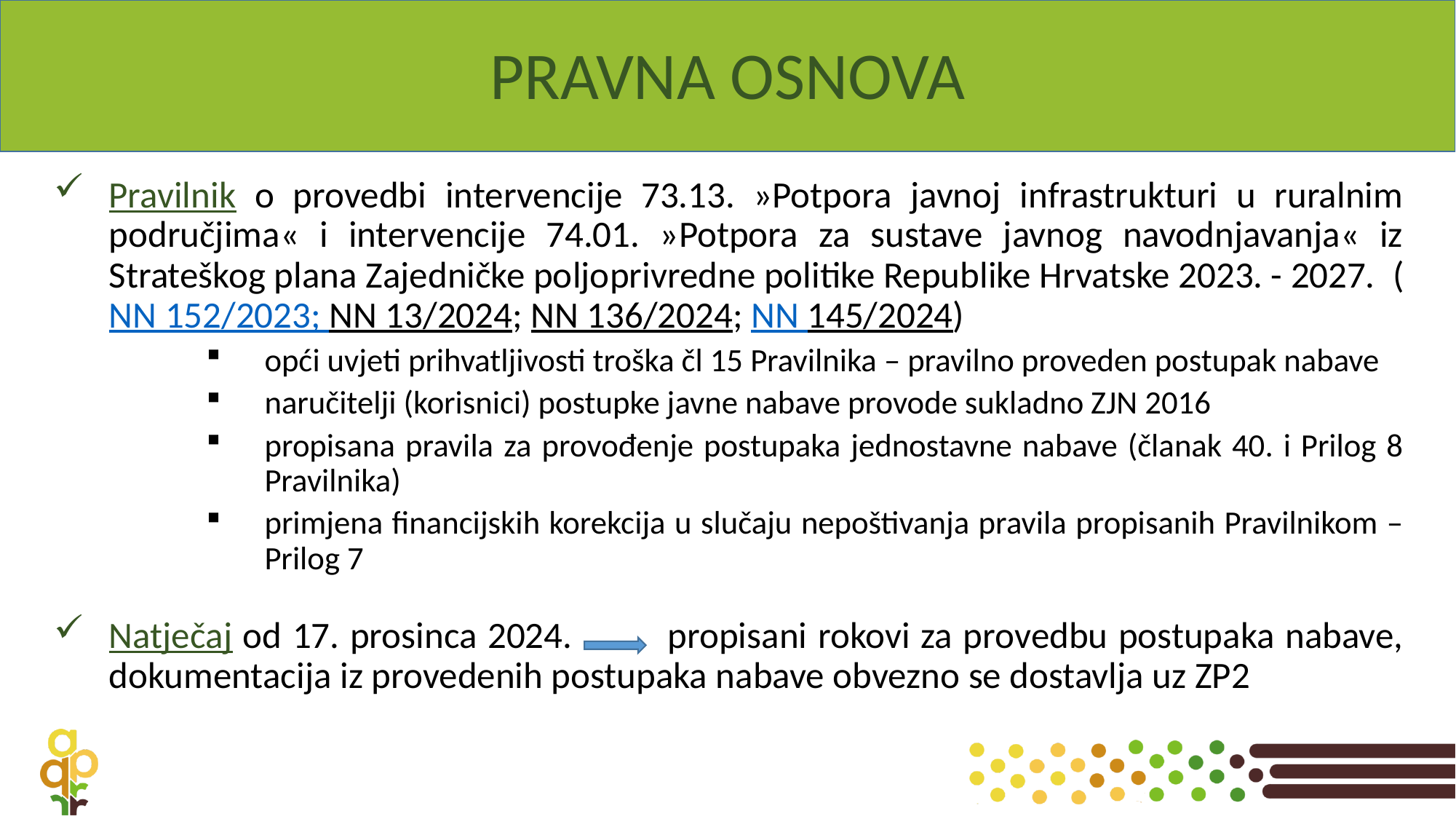

# PRAVNA OSNOVA

Pravilnik o provedbi intervencije 73.13. »Potpora javnoj infrastrukturi u ruralnim područjima« i intervencije 74.01. »Potpora za sustave javnog navodnjavanja« iz Strateškog plana Zajedničke poljoprivredne politike Republike Hrvatske 2023. - 2027.  (NN 152/2023; NN 13/2024; NN 136/2024; NN 145/2024)
opći uvjeti prihvatljivosti troška čl 15 Pravilnika – pravilno proveden postupak nabave
naručitelji (korisnici) postupke javne nabave provode sukladno ZJN 2016
propisana pravila za provođenje postupaka jednostavne nabave (članak 40. i Prilog 8 Pravilnika)
primjena financijskih korekcija u slučaju nepoštivanja pravila propisanih Pravilnikom – Prilog 7

Natječaj od 17. prosinca 2024.         propisani rokovi za provedbu postupaka nabave, dokumentacija iz provedenih postupaka nabave obvezno se dostavlja uz ZP2